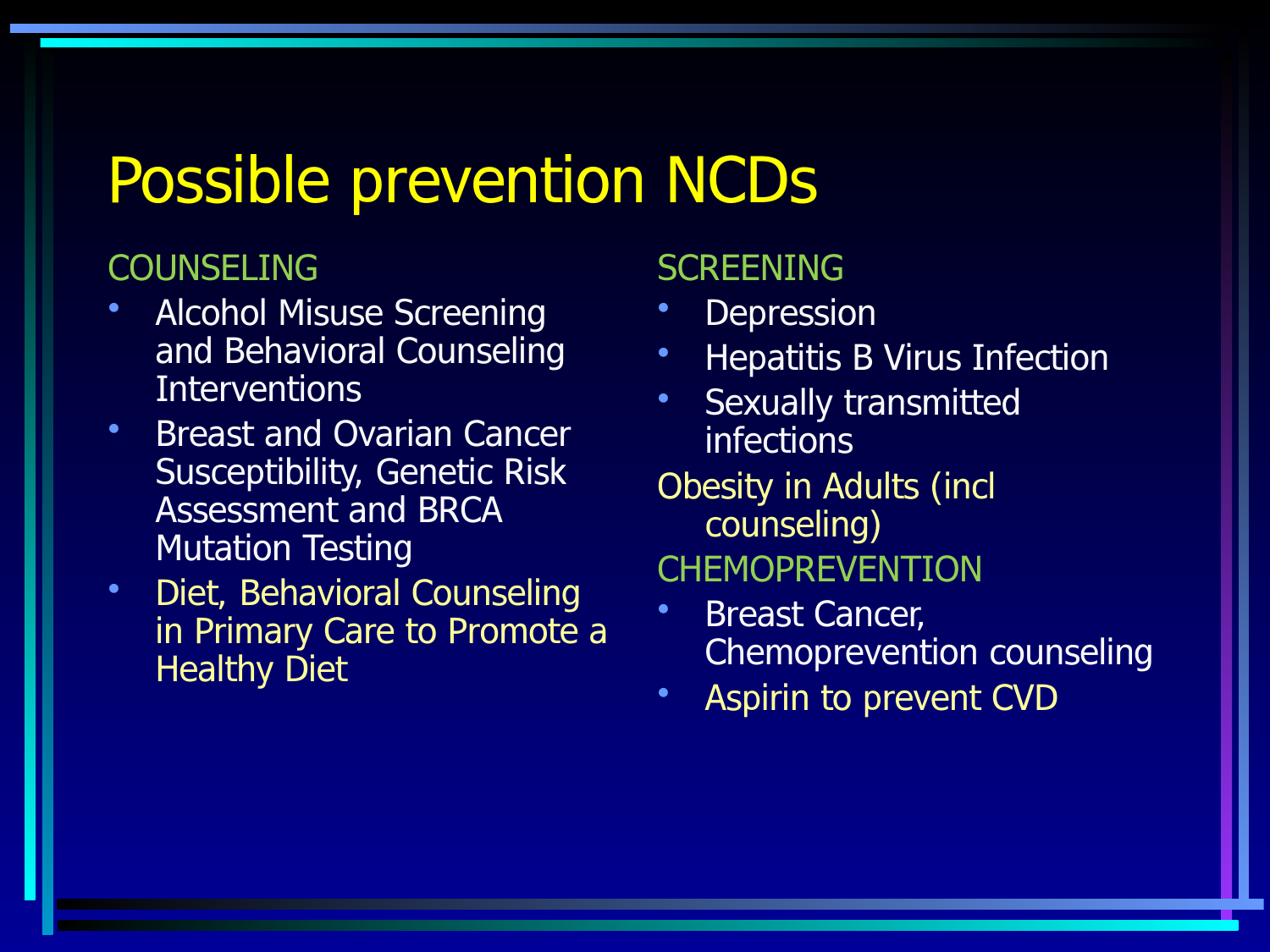

# Possible prevention NCDs
COUNSELING
Alcohol Misuse Screening and Behavioral Counseling Interventions
Breast and Ovarian Cancer Susceptibility, Genetic Risk Assessment and BRCA Mutation Testing
Diet, Behavioral Counseling in Primary Care to Promote a Healthy Diet
SCREENING
Depression
Hepatitis B Virus Infection
Sexually transmitted infections
Obesity in Adults (incl counseling)
CHEMOPREVENTION
Breast Cancer, Chemoprevention counseling
Aspirin to prevent CVD